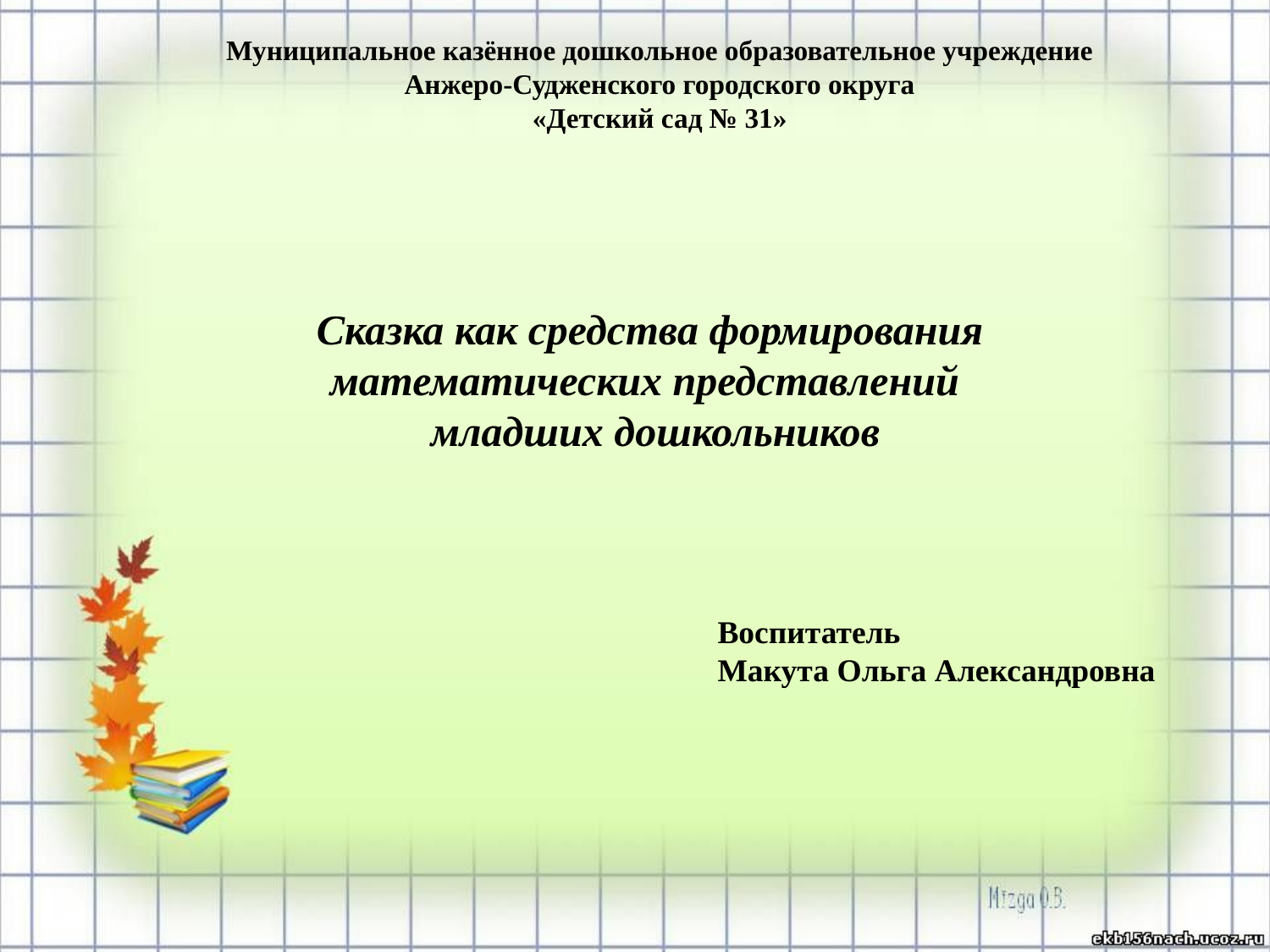

Муниципальное казённое дошкольное образовательное учреждение
Анжеро-Судженского городского округа
«Детский сад № 31»
Сказка как средства формирования математических представлений
 младших дошкольников
Воспитатель
Макута Ольга Александровна